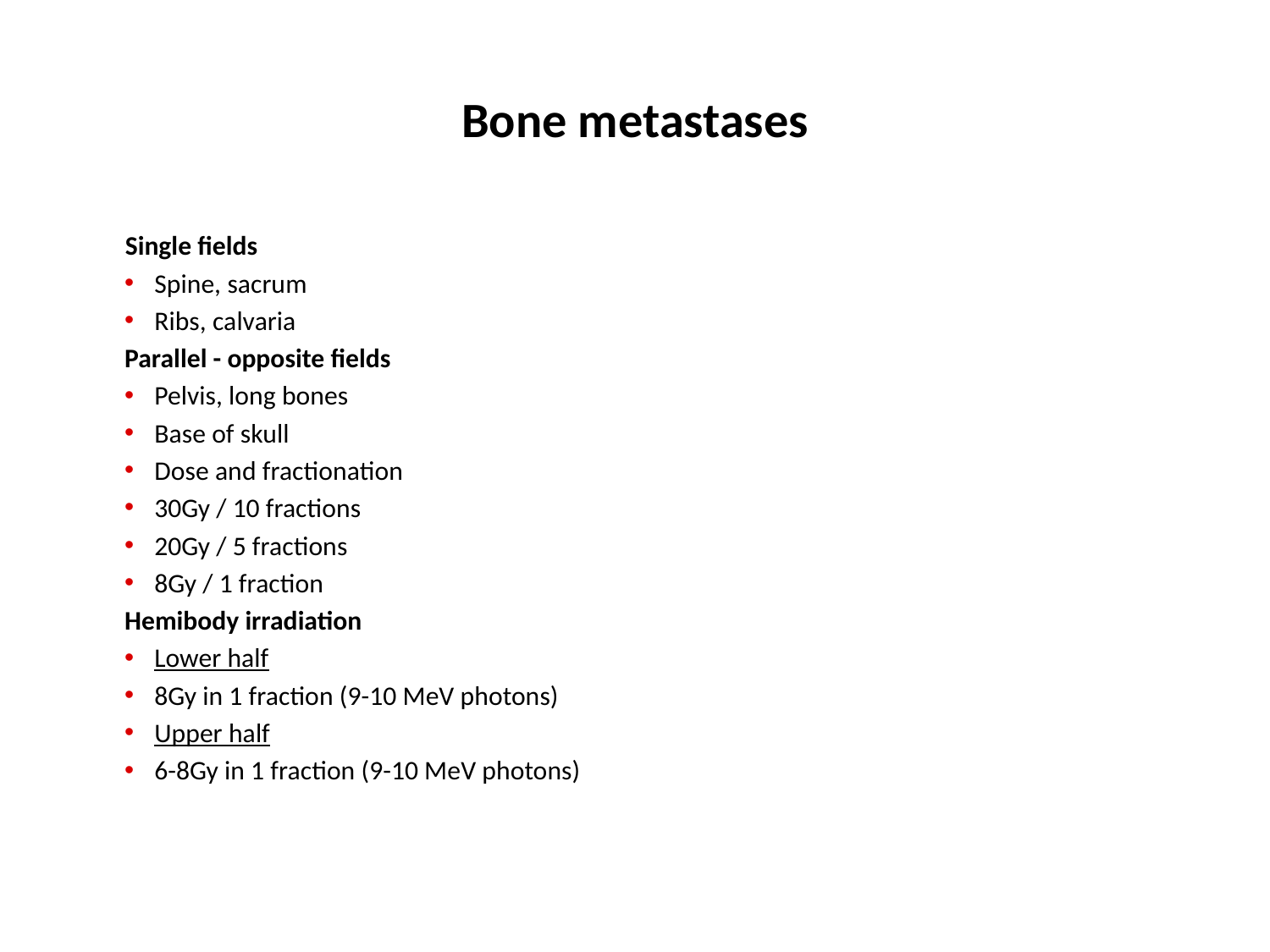

# Bone metastases
        Single fields
Spine, sacrum
Ribs, calvaria
Parallel - opposite fields
Pelvis, long bones
Base of skull
Dose and fractionation
30Gy / 10 fractions
20Gy / 5 fractions
8Gy / 1 fraction
Hemibody irradiation
Lower half
8Gy in 1 fraction (9-10 MeV photons)
Upper half
6-8Gy in 1 fraction (9-10 MeV photons)